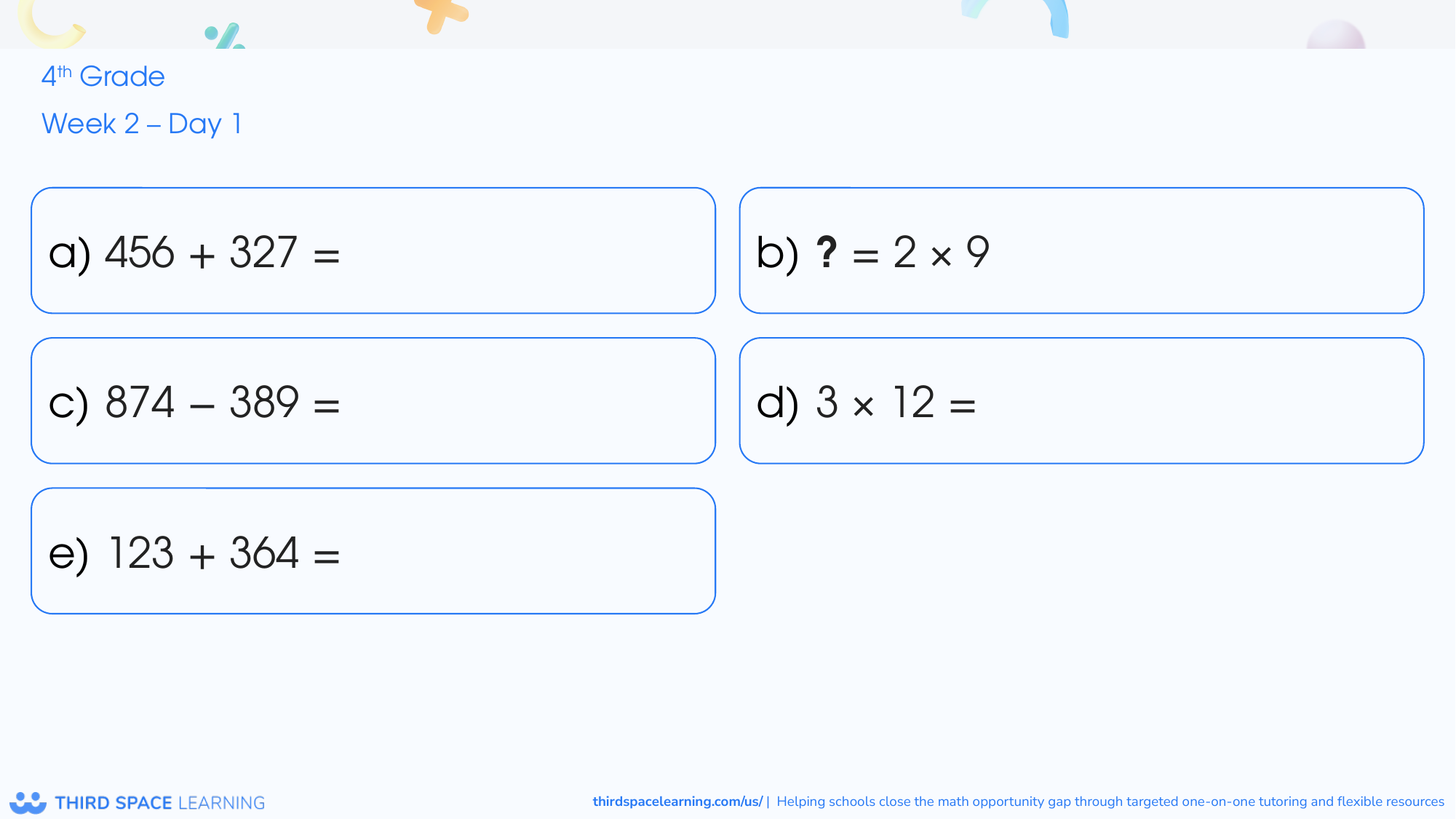

4th Grade
Week 2 – Day 1
456 + 327 =
? = 2 × 9
874 − 389 =
3 × 12 =
123 + 364 =